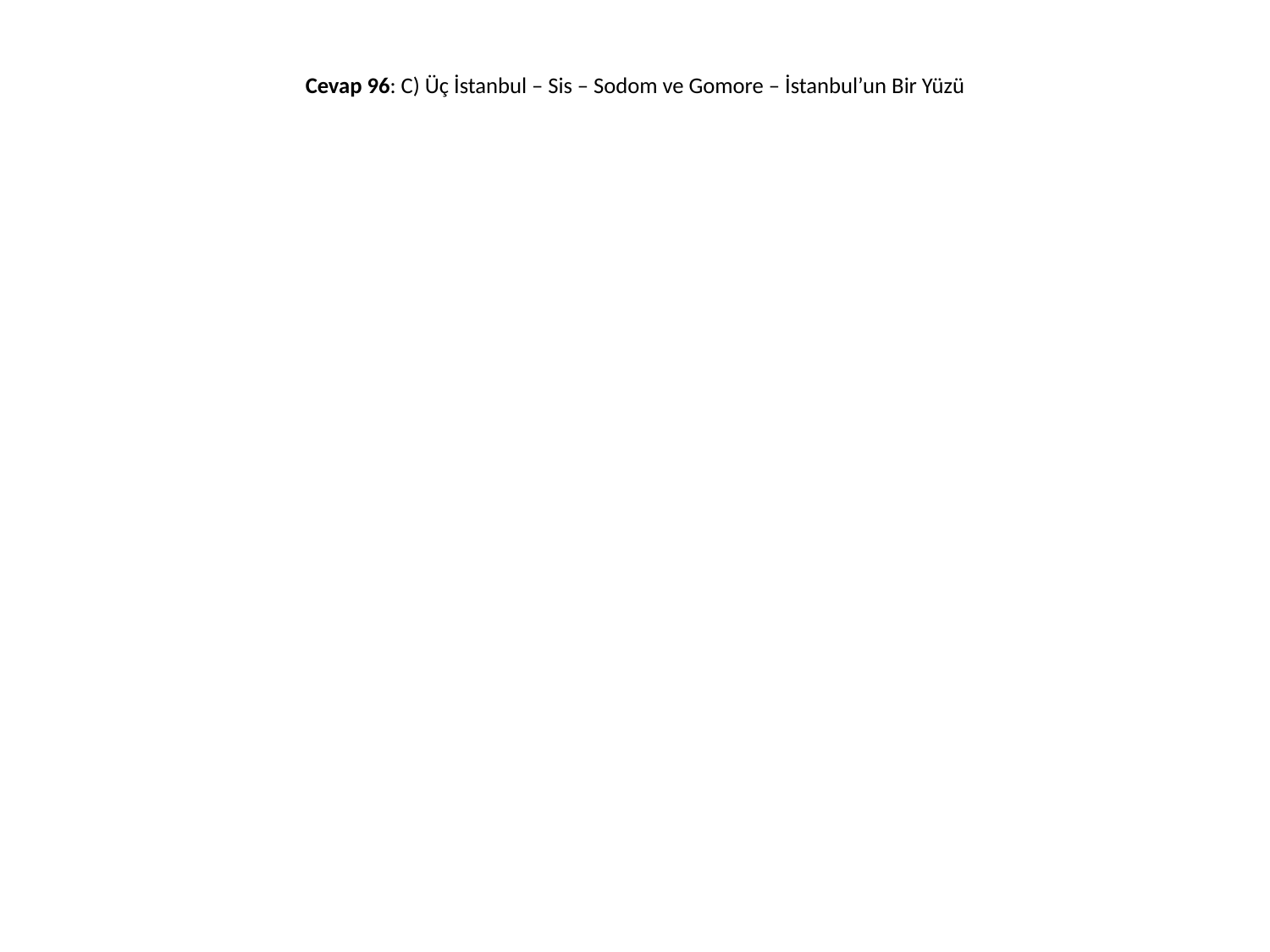

# Cevap 96: C) Üç İstanbul – Sis – Sodom ve Gomore – İstanbul’un Bir Yüzü